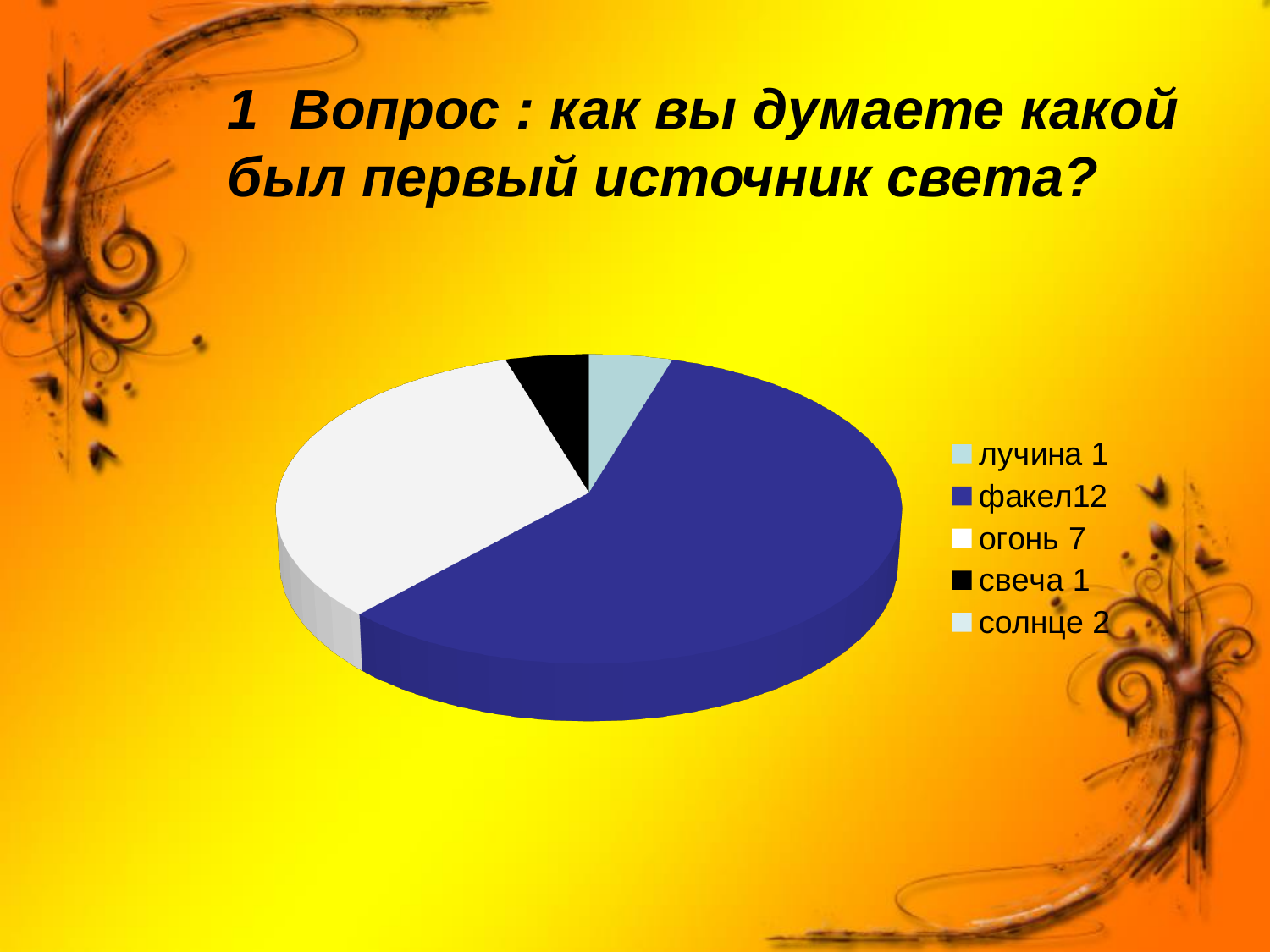

1  Вопрос : как вы думаете какой был первый источник света?

[unsupported chart]